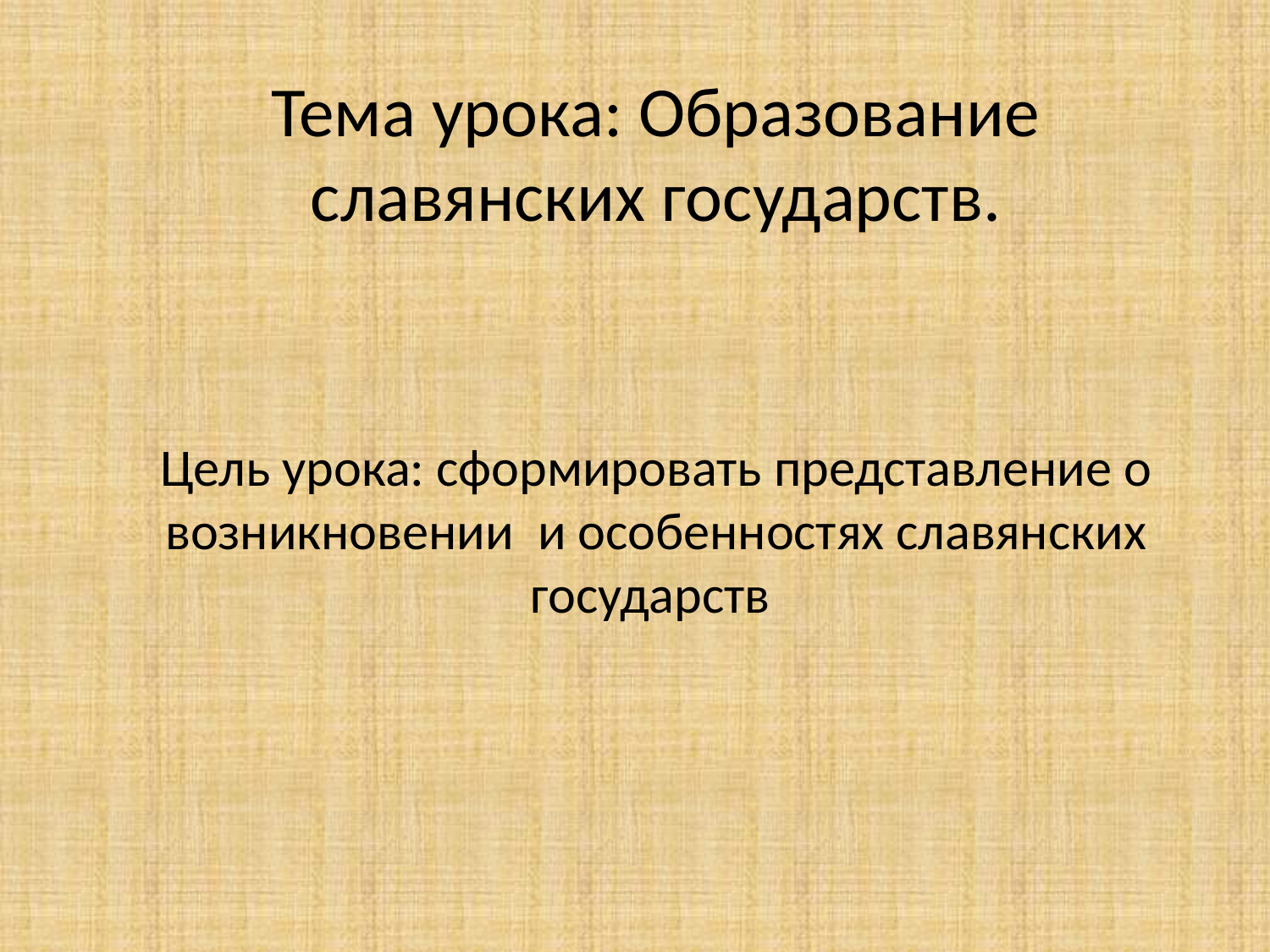

Тема урока: Образование славянских государств.
# Цель урока: сформировать представление о возникновении  и особенностях славянских государств